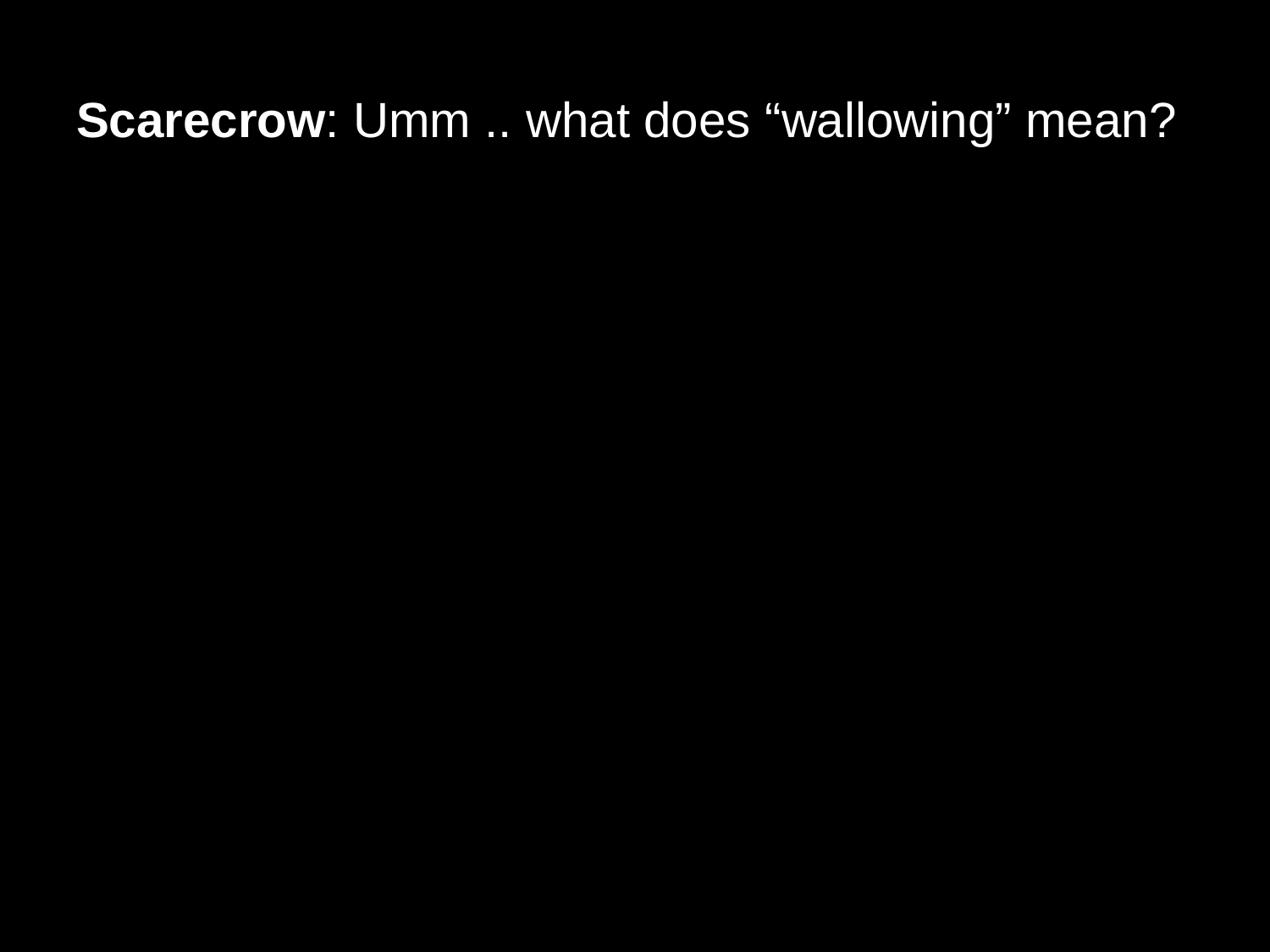

# Scarecrow: Umm .. what does “wallowing” mean?